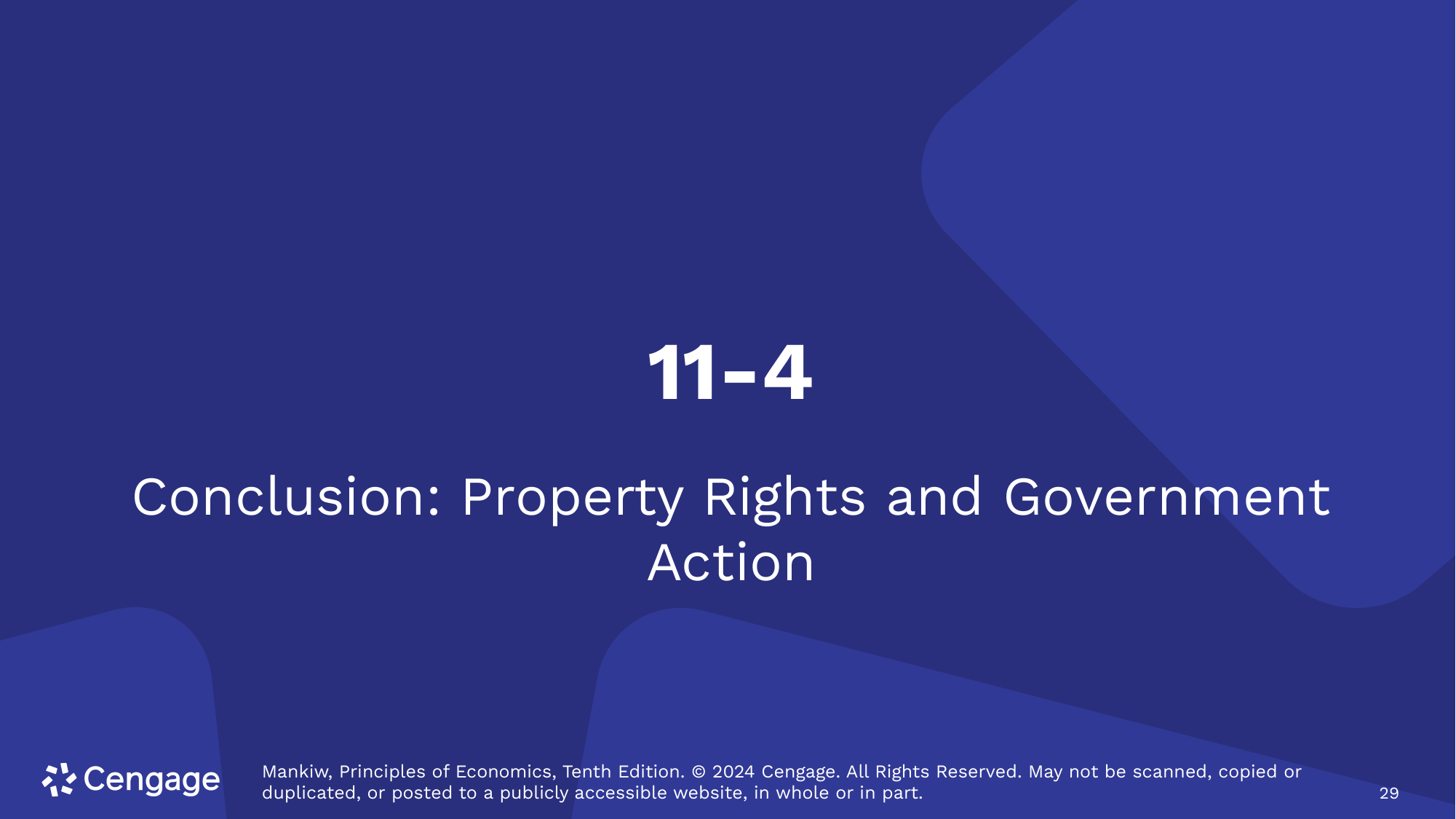

# 11-4
Conclusion: Property Rights and Government Action